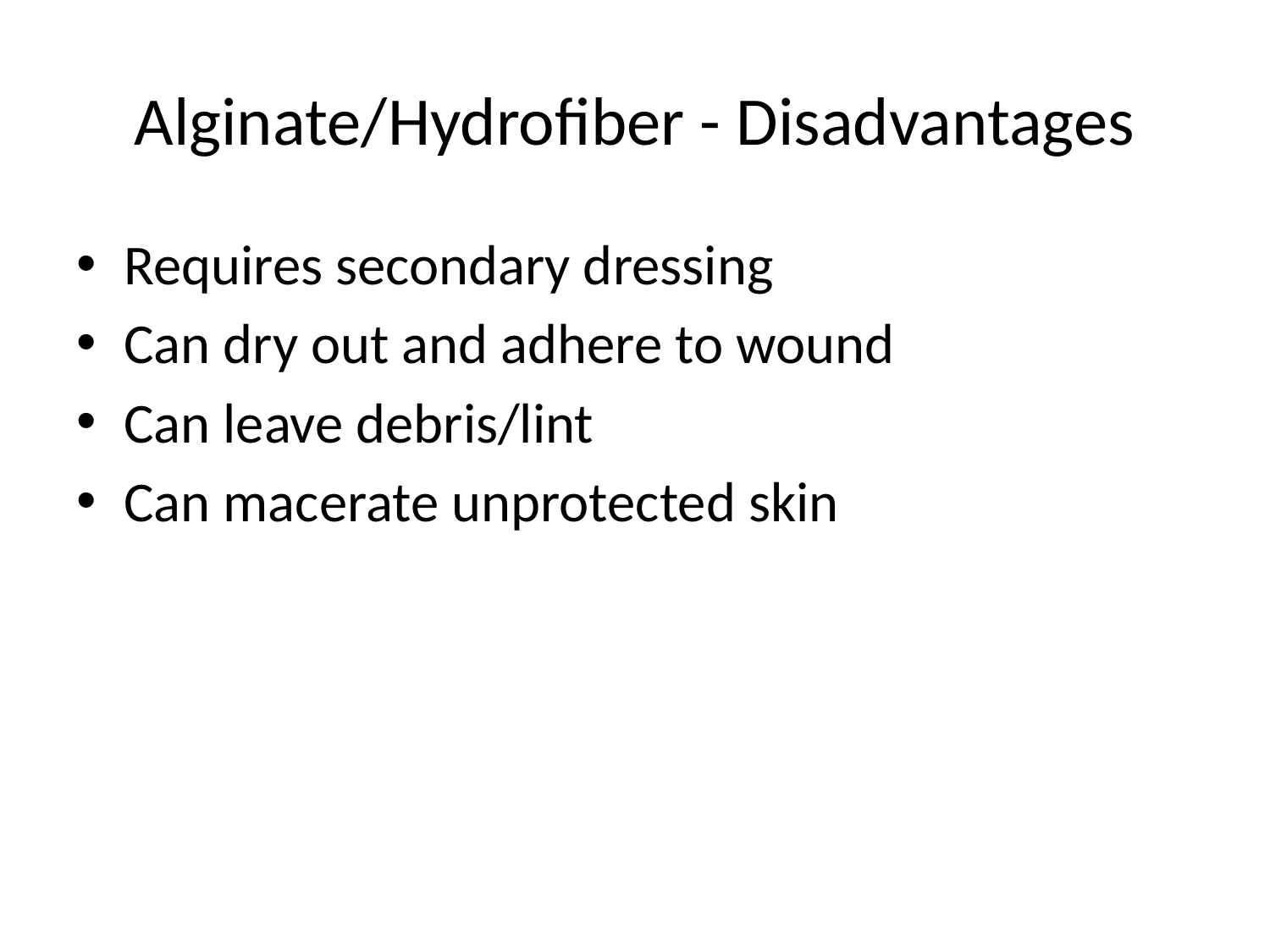

# Alginate/Hydrofiber - Disadvantages
Requires secondary dressing
Can dry out and adhere to wound
Can leave debris/lint
Can macerate unprotected skin